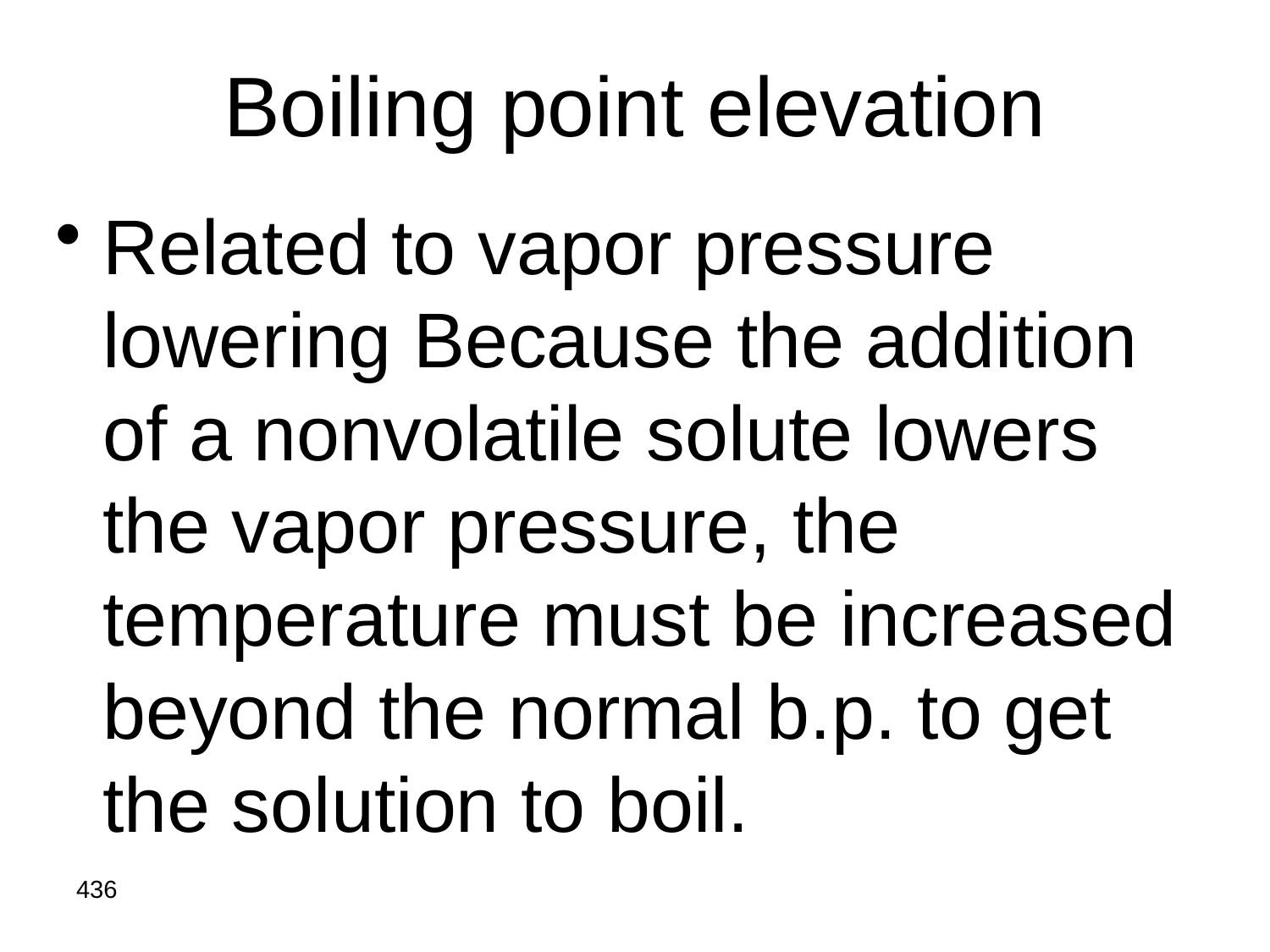

# Boiling point elevation
Related to vapor pressure lowering Because the addition of a nonvolatile solute lowers the vapor pressure, the temperature must be increased beyond the normal b.p. to get the solution to boil.

436